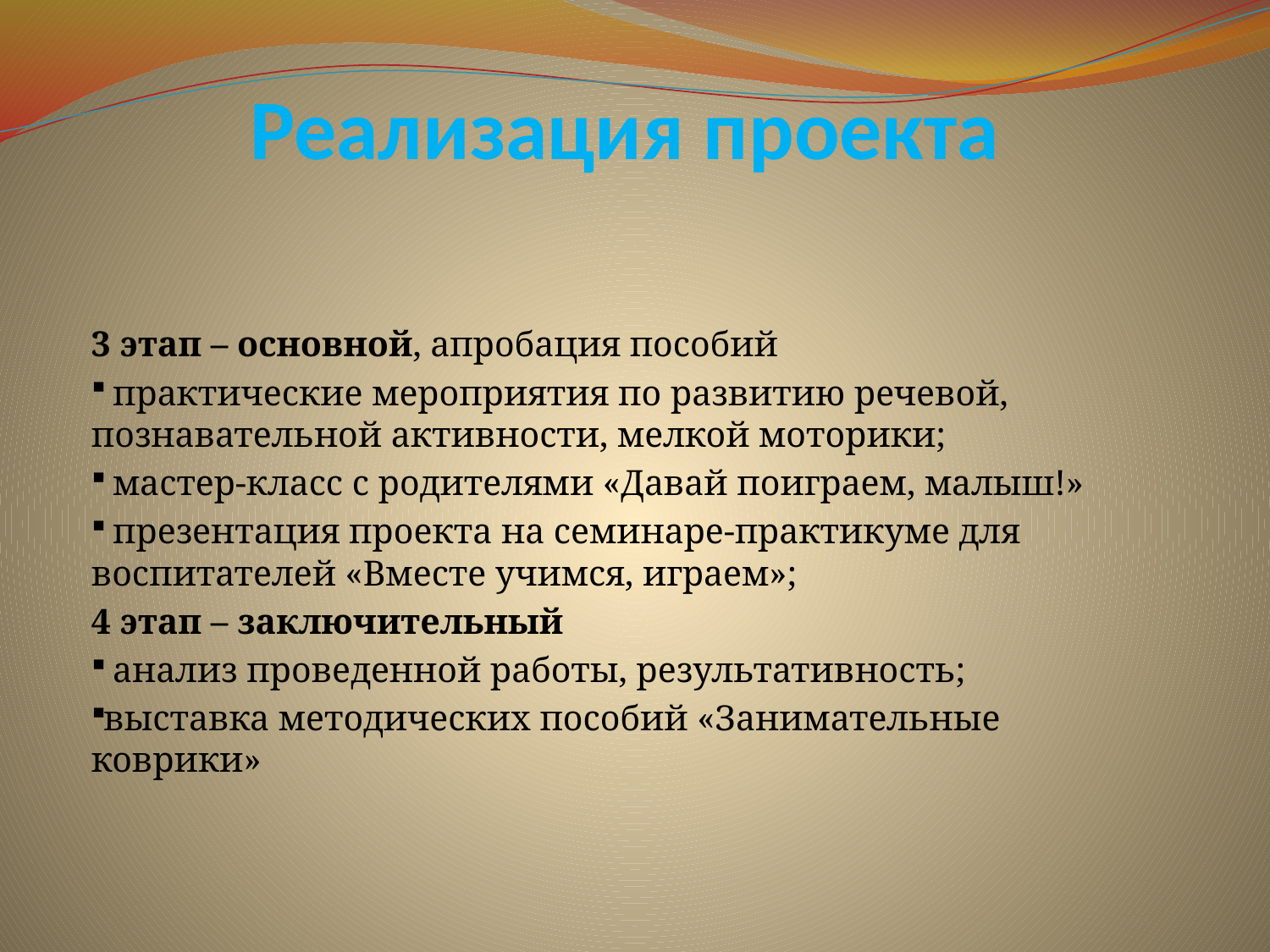

# Реализация проекта
3 этап – основной, апробация пособий
 практические мероприятия по развитию речевой, познавательной активности, мелкой моторики;
 мастер-класс с родителями «Давай поиграем, малыш!»
 презентация проекта на семинаре-практикуме для воспитателей «Вместе учимся, играем»;
4 этап – заключительный
 анализ проведенной работы, результативность;
выставка методических пособий «Занимательные коврики»